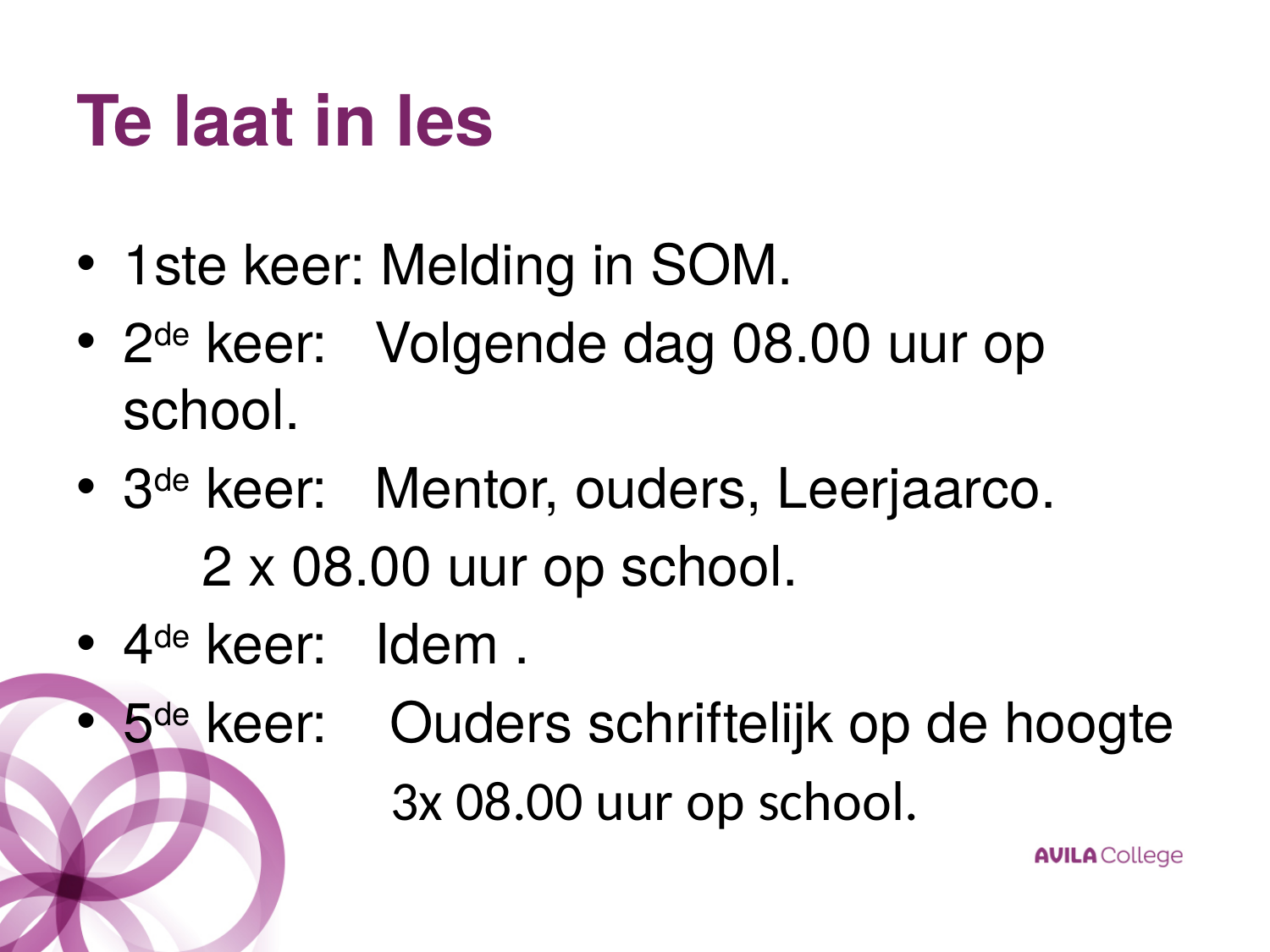

# Te laat in les
1ste keer: Melding in SOM.
2de keer: 	Volgende dag 08.00 uur op 							school.
3de keer: 	Mentor, ouders, Leerjaarco.
					2 x 08.00 uur op school.
4de keer: 	Idem .
5de keer:    Ouders schriftelijk op de hoogte
3x 08.00 uur op school.